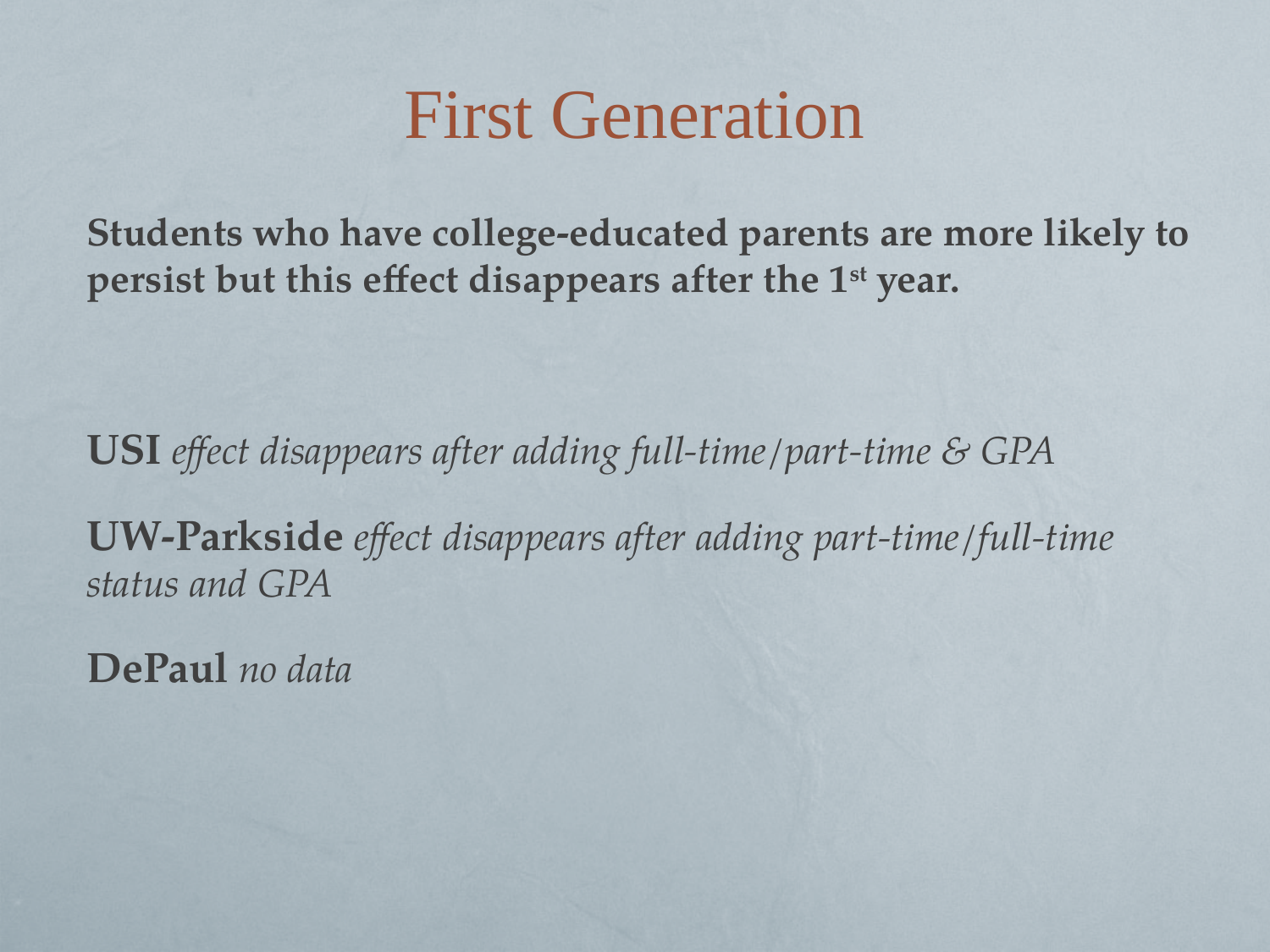

# First Generation
Students who have college-educated parents are more likely to persist but this effect disappears after the 1st year.

USI effect disappears after adding full-time/part-time & GPA
UW-Parkside effect disappears after adding part-time/full-time status and GPA
DePaul no data